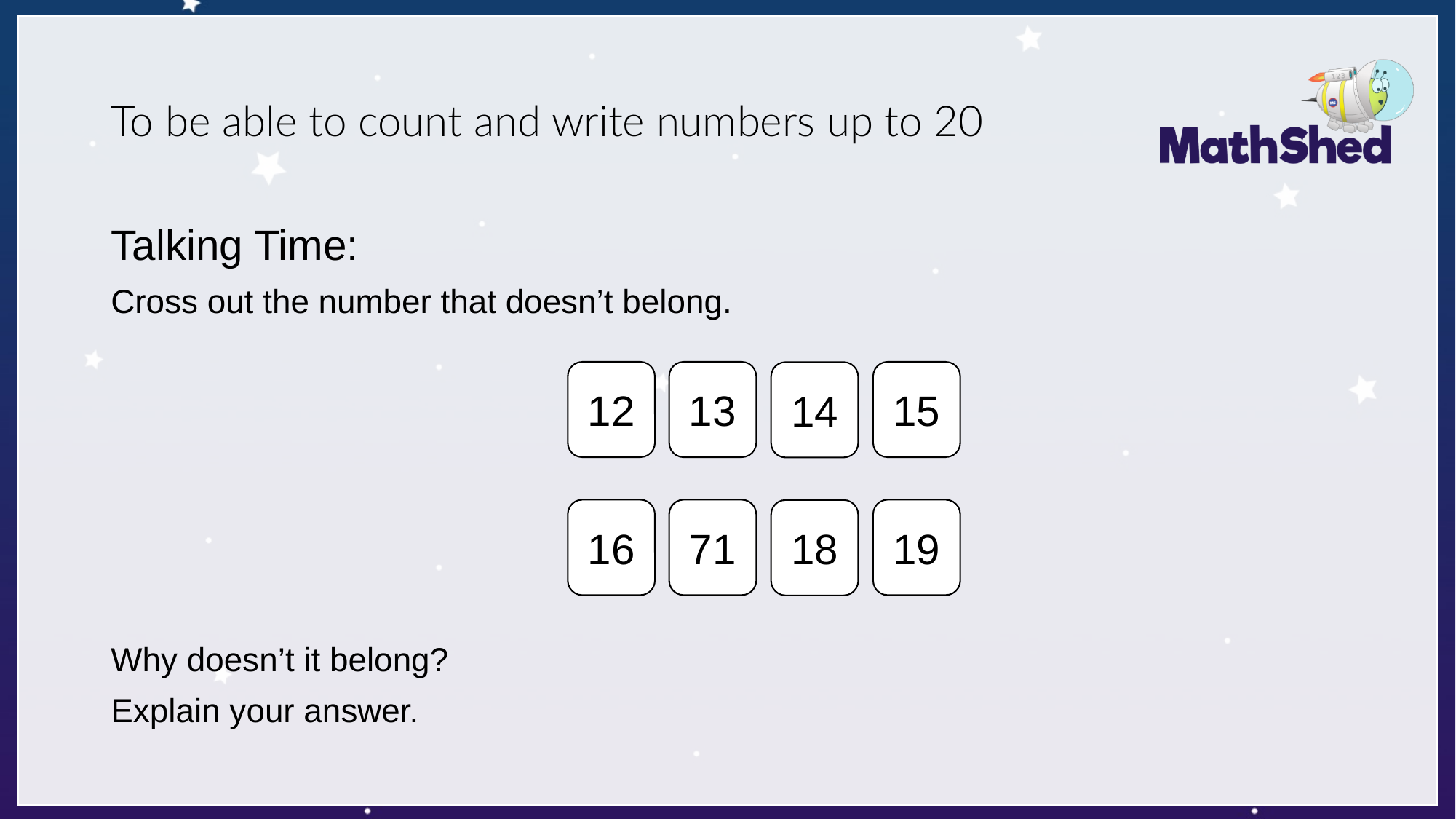

# To be able to count and write numbers up to 20
Talking Time:
Cross out the number that doesn’t belong.

Why doesn’t it belong?
Explain your answer.

15
13
12
14

19
71
16
18